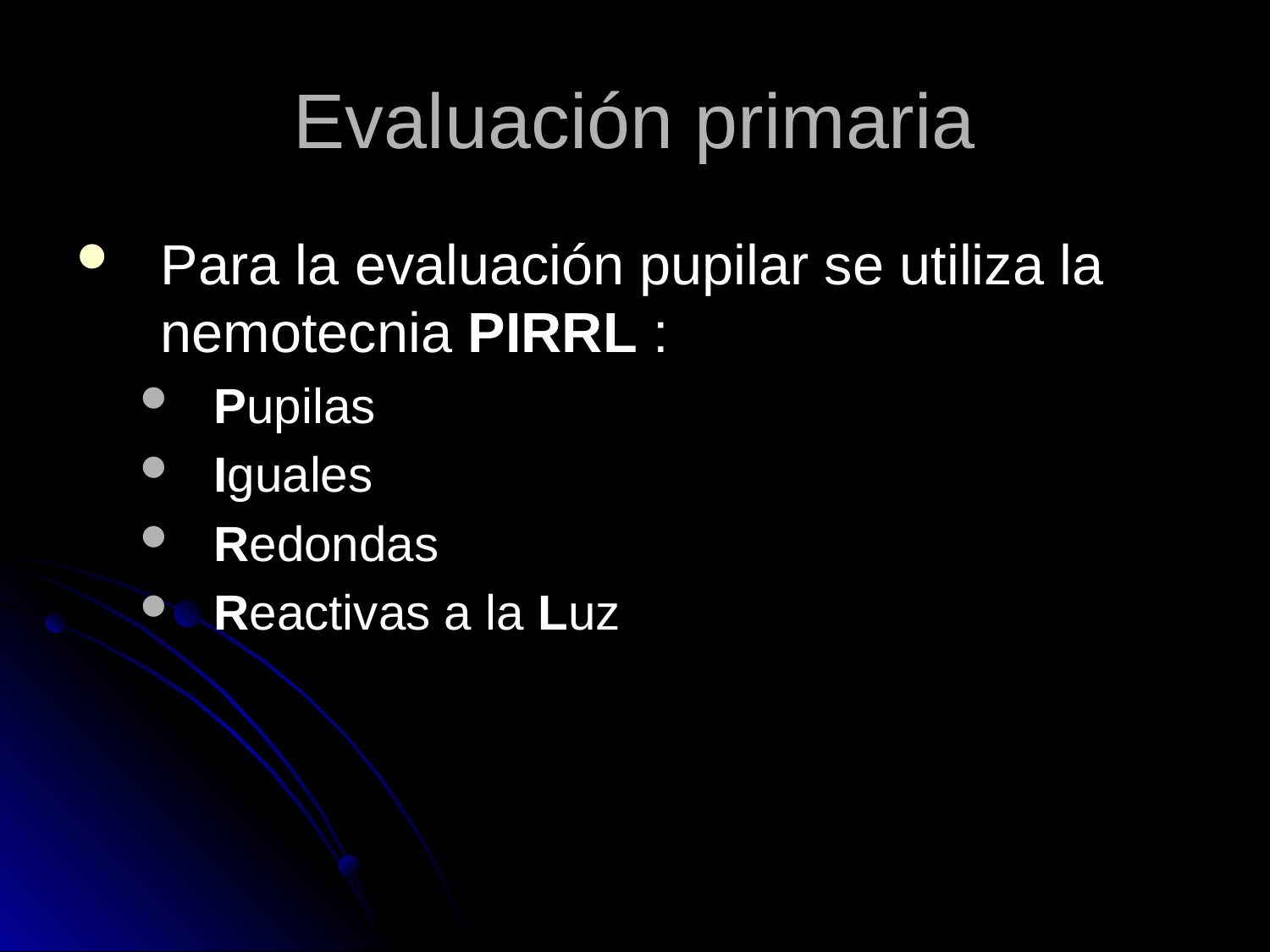

# Evaluación primaria
Para la evaluación pupilar se utiliza la nemotecnia PIRRL :
Pupilas
Iguales
Redondas
Reactivas a la Luz